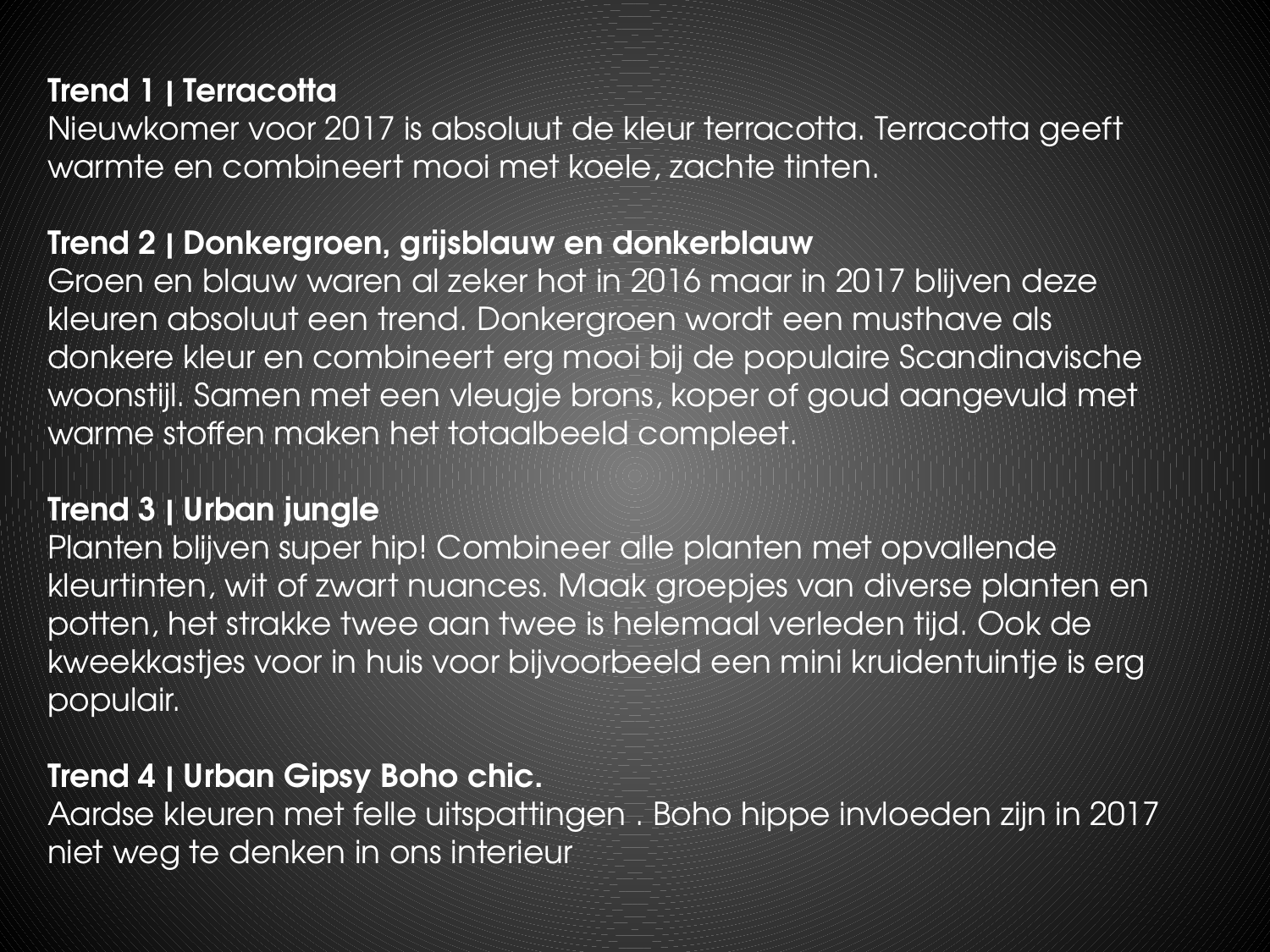

Trend 1 | Terracotta
Nieuwkomer voor 2017 is absoluut de kleur terracotta. Terracotta geeft warmte en combineert mooi met koele, zachte tinten.
Trend 2 | Donkergroen, grijsblauw en donkerblauw
Groen en blauw waren al zeker hot in 2016 maar in 2017 blijven deze kleuren absoluut een trend. Donkergroen wordt een musthave als donkere kleur en combineert erg mooi bij de populaire Scandinavische woonstijl. Samen met een vleugje brons, koper of goud aangevuld met warme stoffen maken het totaalbeeld compleet.
Trend 3 | Urban jungle
Planten blijven super hip! Combineer alle planten met opvallende kleurtinten, wit of zwart nuances. Maak groepjes van diverse planten en potten, het strakke twee aan twee is helemaal verleden tijd. Ook de kweekkastjes voor in huis voor bijvoorbeeld een mini kruidentuintje is erg populair.
Trend 4 | Urban Gipsy Boho chic.
Aardse kleuren met felle uitspattingen . Boho hippe invloeden zijn in 2017 niet weg te denken in ons interieur